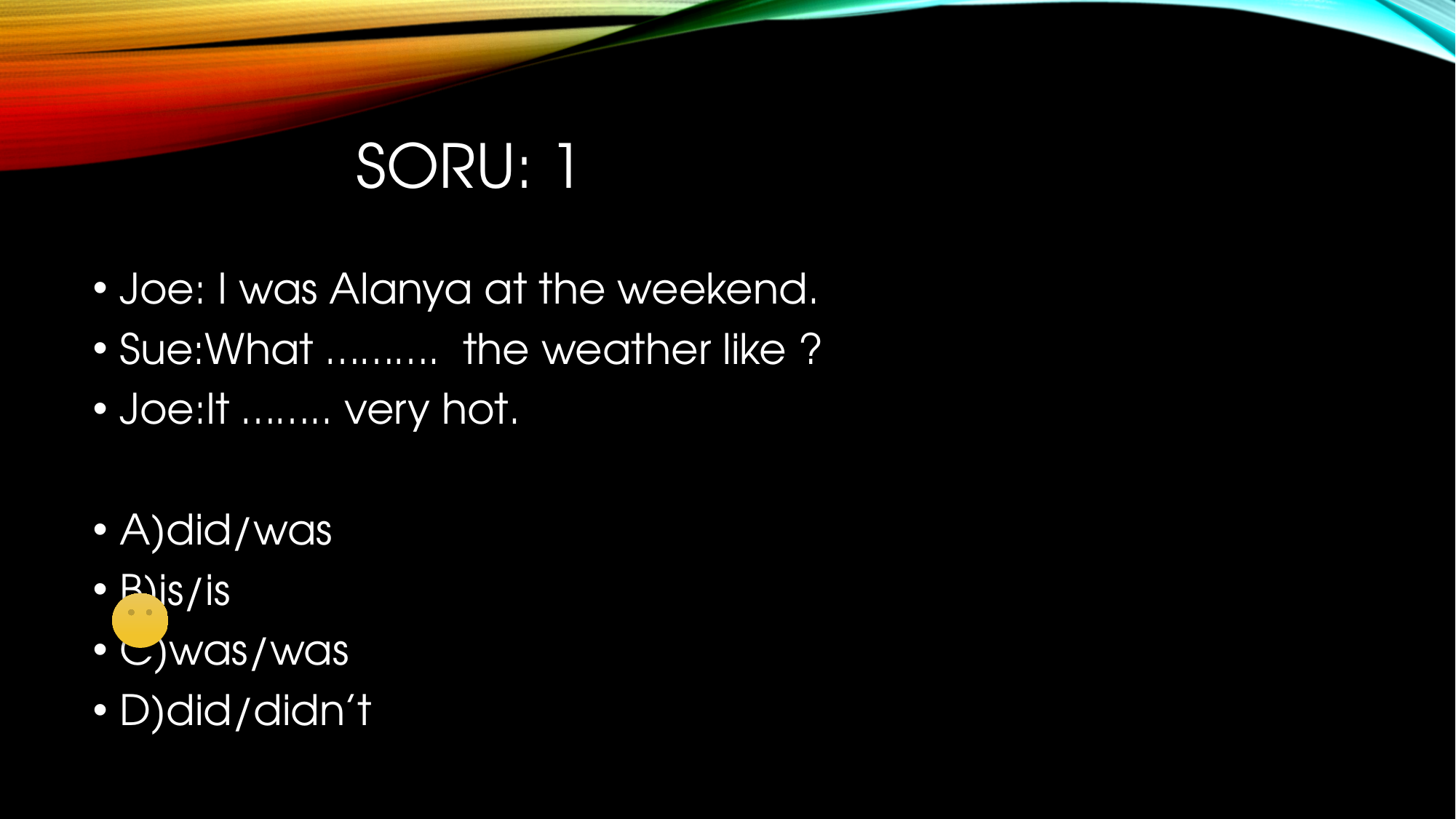

# Soru: 1
Joe: I was Alanya at the weekend.
Sue:What ……….  the weather like ?
Joe:It …….. very hot.

A)did/was
B)is/is
C)was/was
D)did/didn’t